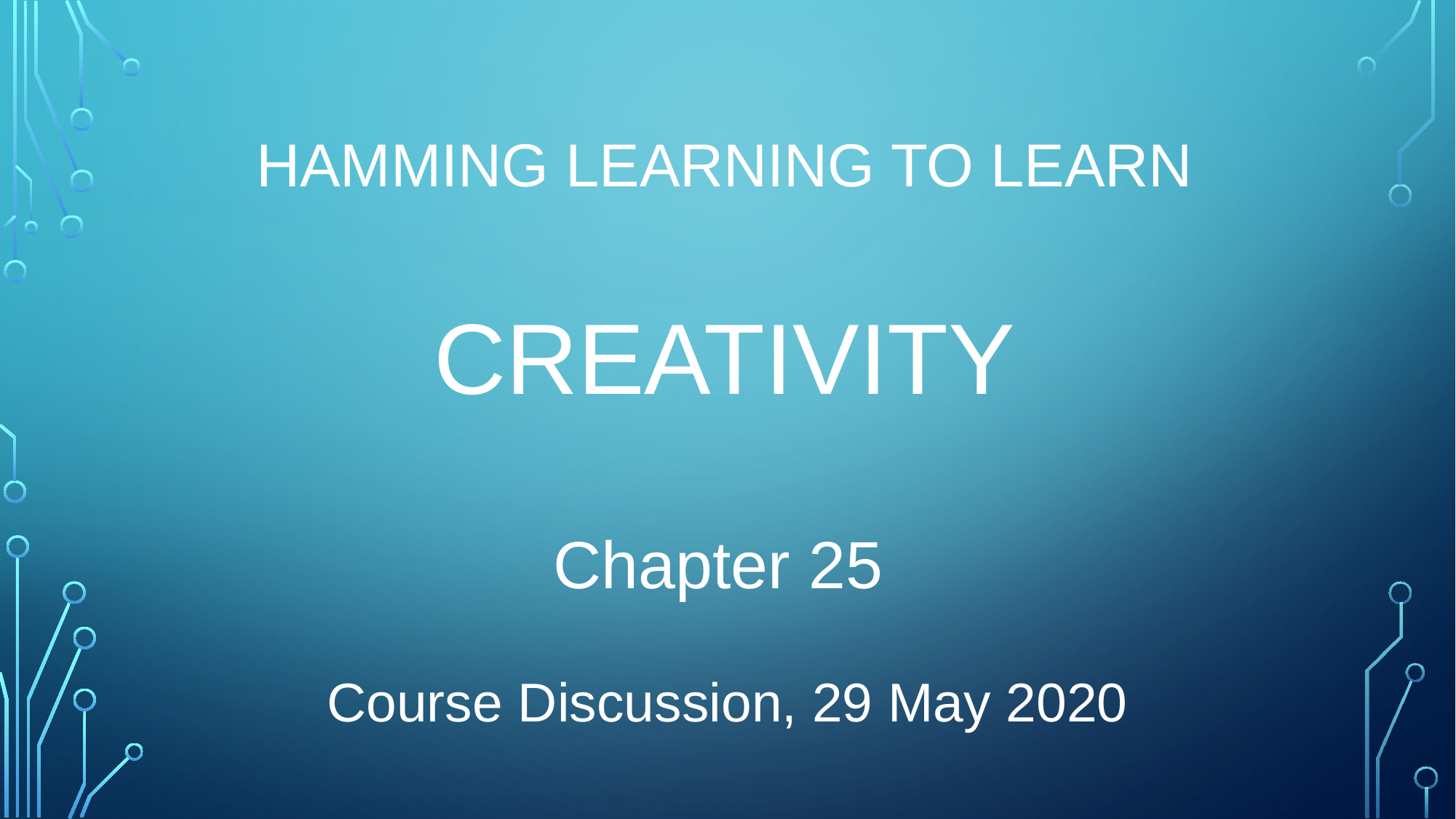

# Hamming Learning to Learn Creativity
Chapter 25

Course Discussion, 29 May 2020